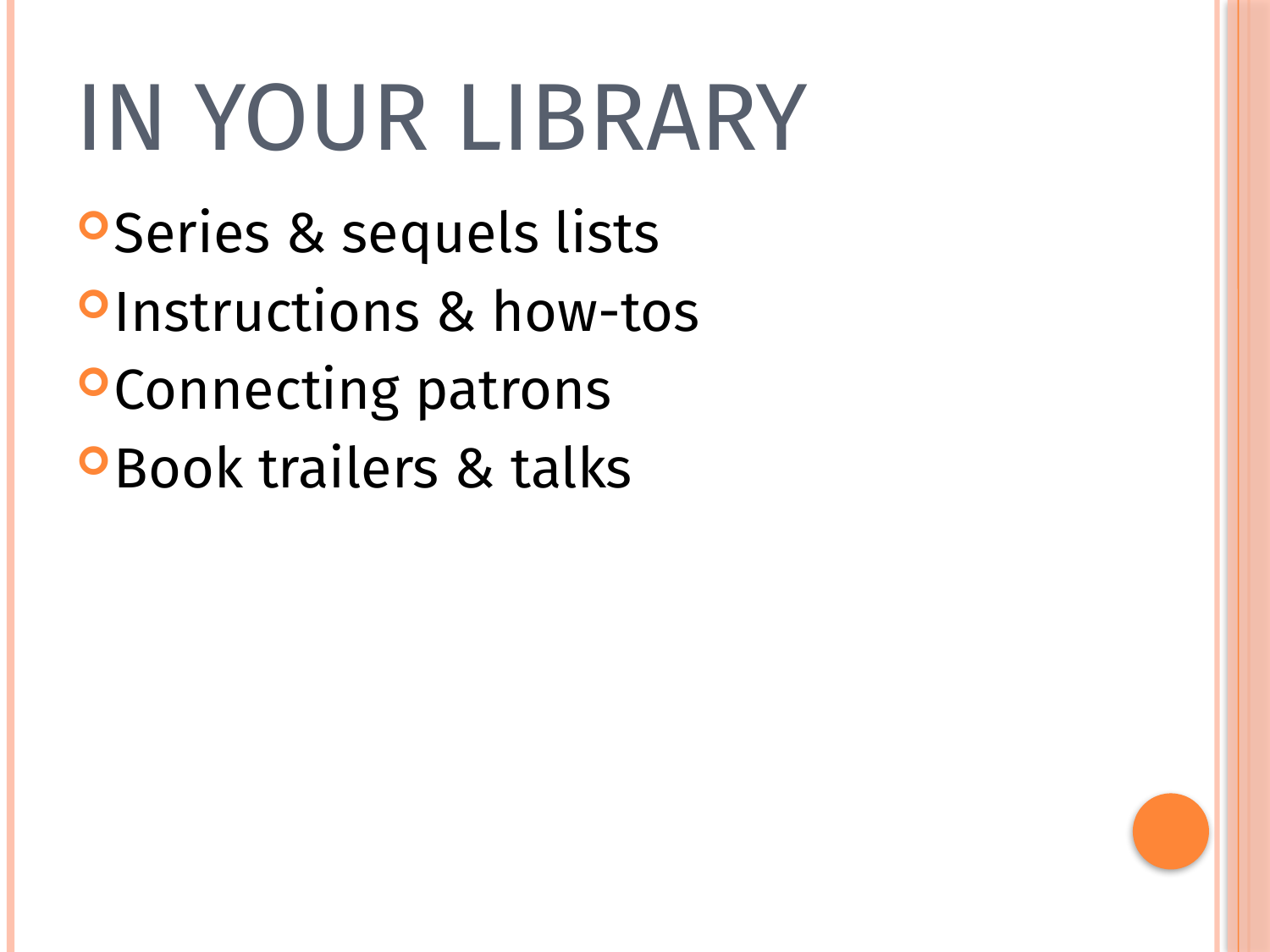

# In your library
Series & sequels lists
Instructions & how-tos
Connecting patrons
Book trailers & talks